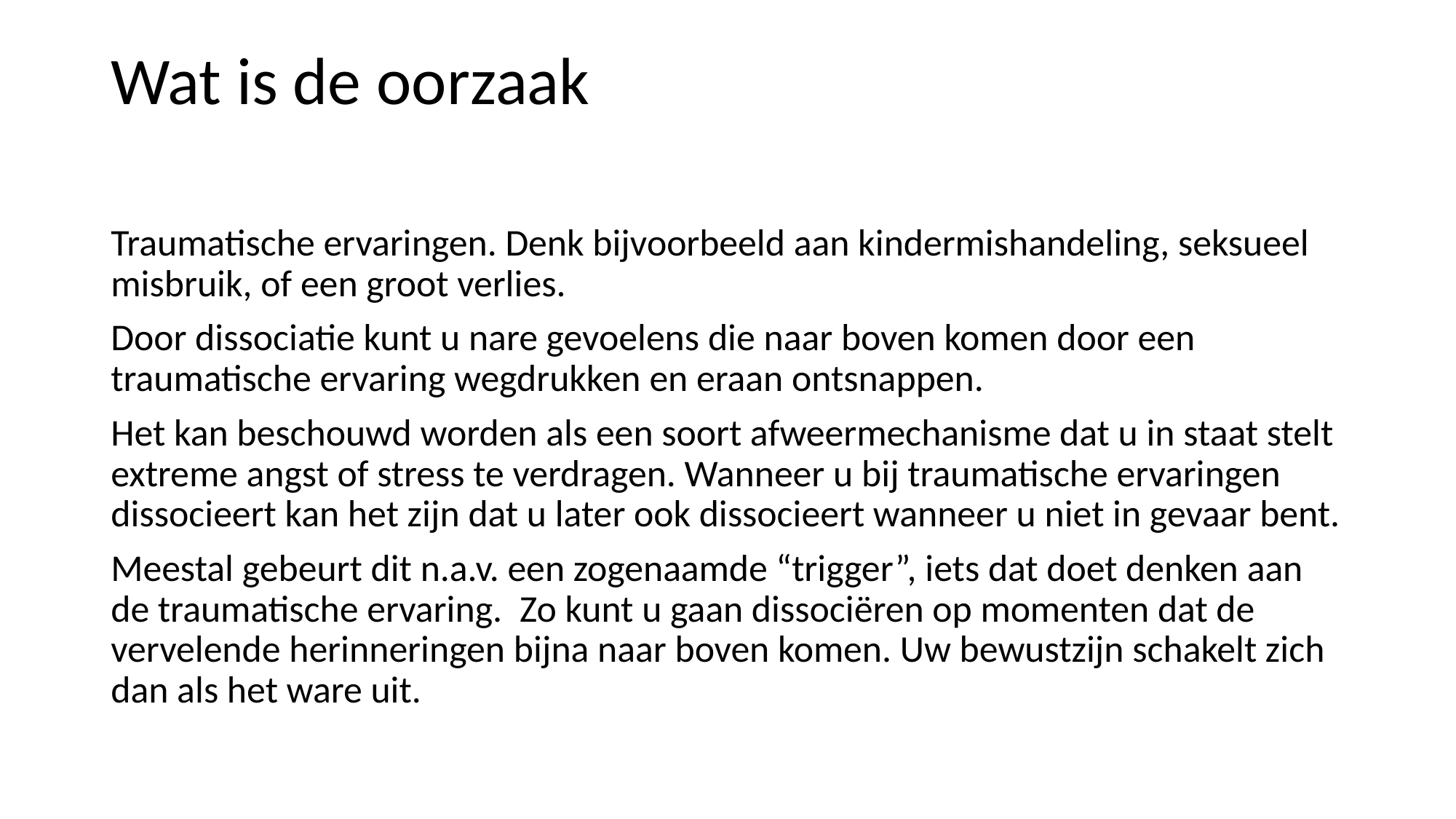

# Wat is de oorzaak
Traumatische ervaringen. Denk bijvoorbeeld aan kindermishandeling, seksueel misbruik, of een groot verlies.
Door dissociatie kunt u nare gevoelens die naar boven komen door een traumatische ervaring wegdrukken en eraan ontsnappen.
Het kan beschouwd worden als een soort afweermechanisme dat u in staat stelt extreme angst of stress te verdragen. Wanneer u bij traumatische ervaringen dissocieert kan het zijn dat u later ook dissocieert wanneer u niet in gevaar bent.
Meestal gebeurt dit n.a.v. een zogenaamde “trigger”, iets dat doet denken aan de traumatische ervaring.  Zo kunt u gaan dissociëren op momenten dat de vervelende herinneringen bijna naar boven komen. Uw bewustzijn schakelt zich dan als het ware uit.